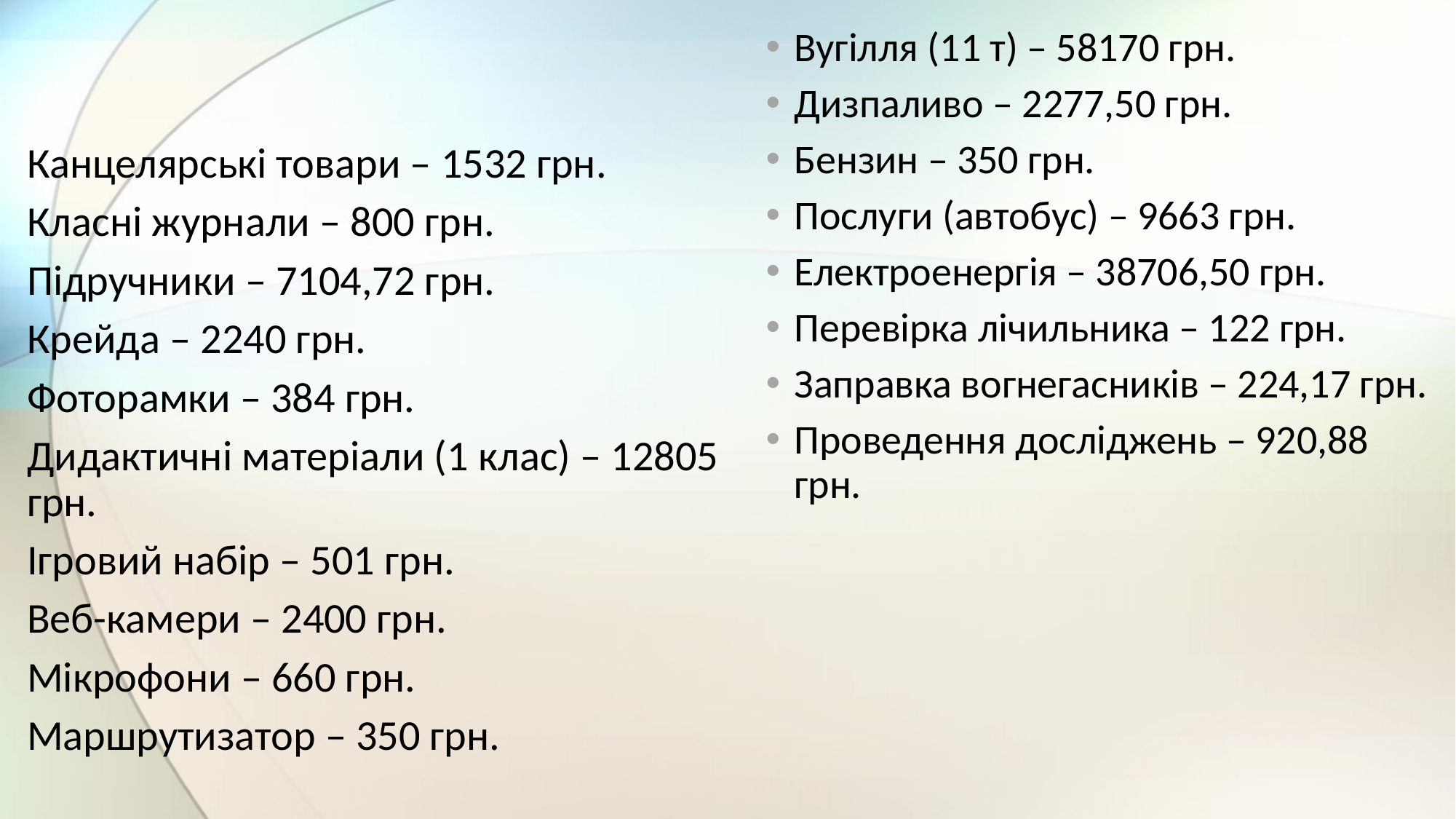

Вугілля (11 т) – 58170 грн.
Дизпаливо – 2277,50 грн.
Бензин – 350 грн.
Послуги (автобус) – 9663 грн.
Електроенергія – 38706,50 грн.
Перевірка лічильника – 122 грн.
Заправка вогнегасників – 224,17 грн.
Проведення досліджень – 920,88 грн.
Канцелярські товари – 1532 грн.
Класні журнали – 800 грн.
Підручники – 7104,72 грн.
Крейда – 2240 грн.
Фоторамки – 384 грн.
Дидактичні матеріали (1 клас) – 12805 грн.
Ігровий набір – 501 грн.
Веб-камери – 2400 грн.
Мікрофони – 660 грн.
Маршрутизатор – 350 грн.